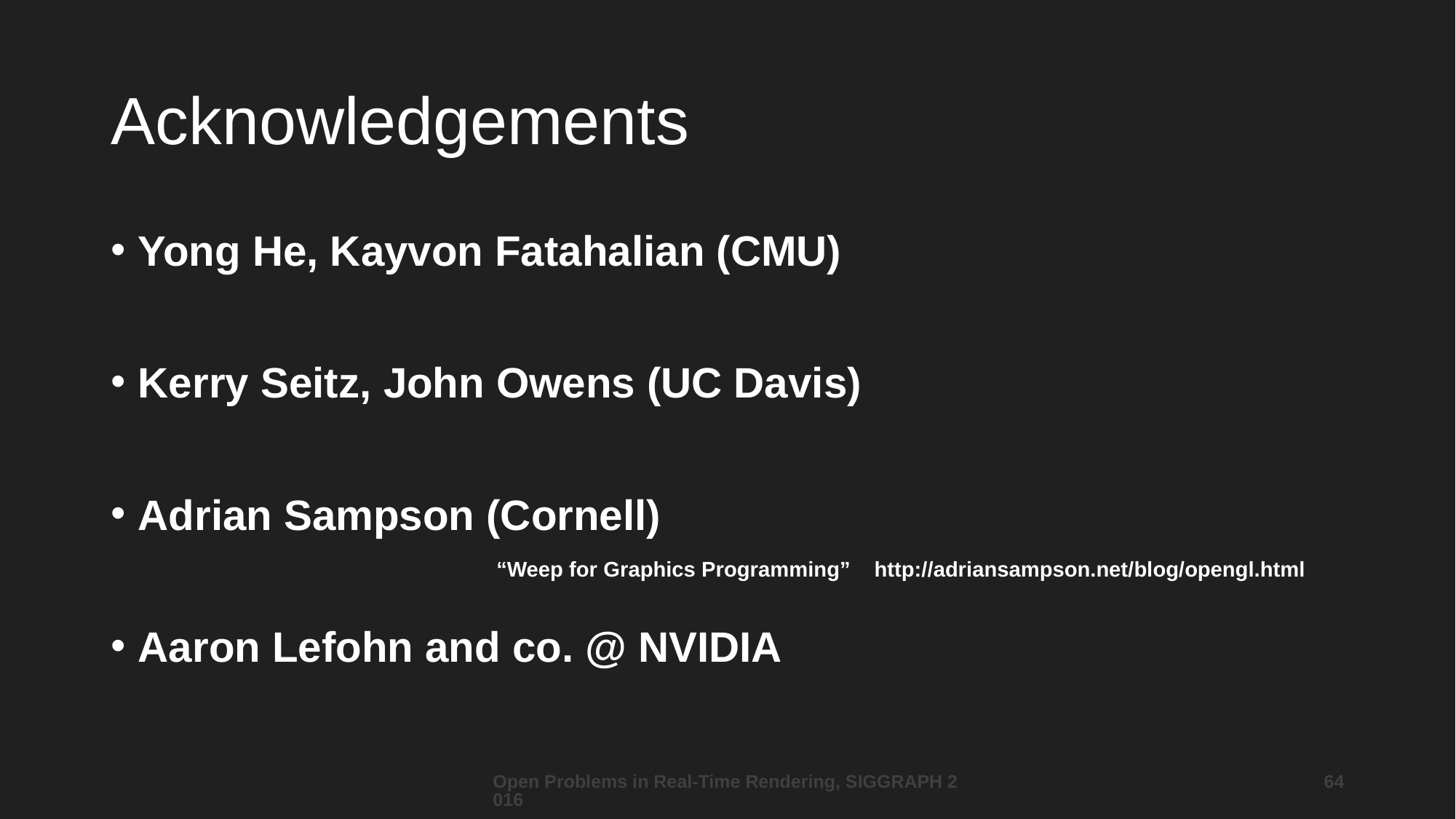

# Acknowledgements
Yong He, Kayvon Fatahalian (CMU)

Kerry Seitz, John Owens (UC Davis)

Adrian Sampson (Cornell)

Aaron Lefohn and co. @ NVIDIA
“Weep for Graphics Programming”    http://adriansampson.net/blog/opengl.html
Open Problems in Real-Time Rendering, SIGGRAPH 2016
64